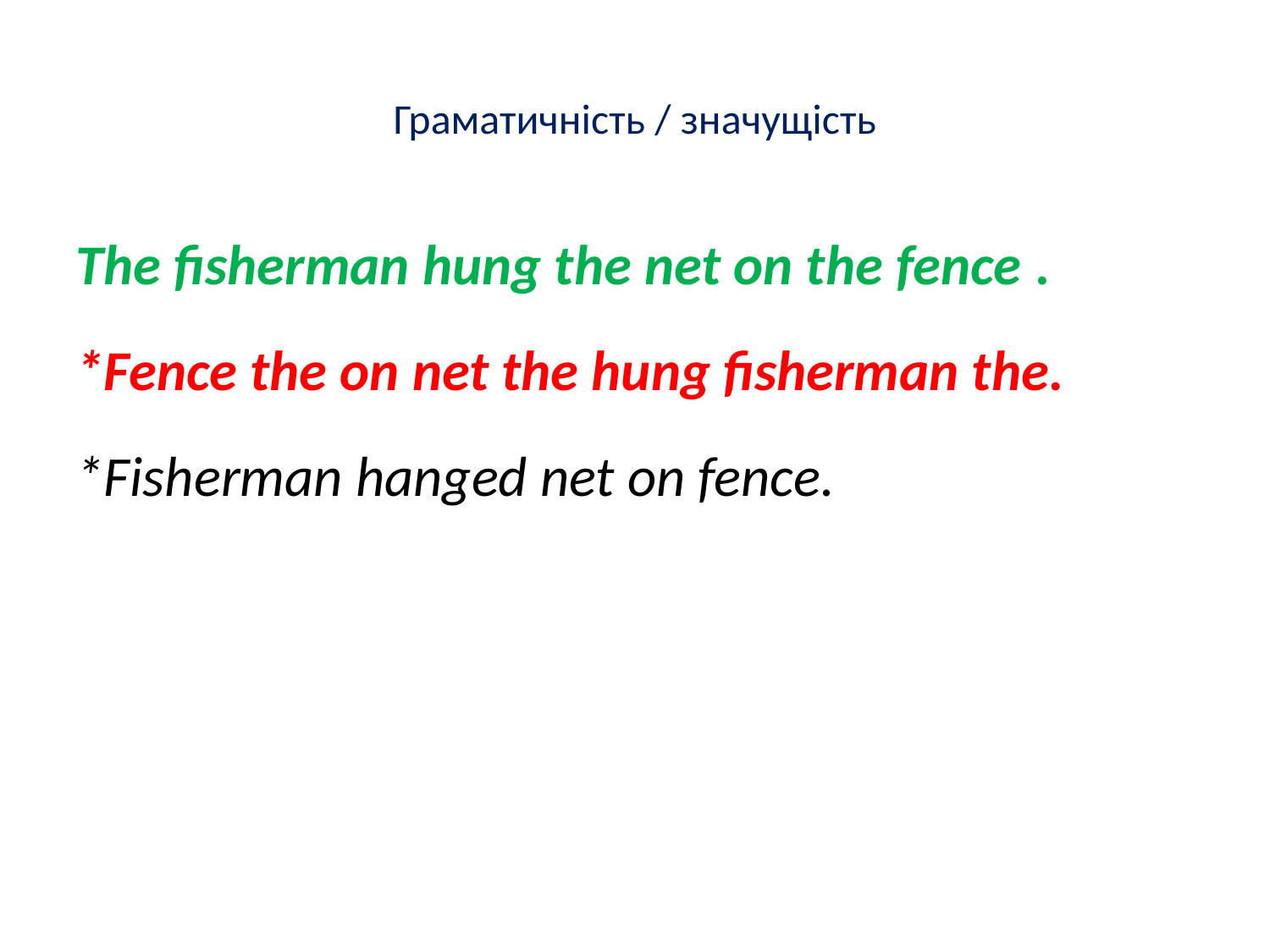

Граматичність / значущість
The fisherman hung the net on the fence .

*Fence the on net the hung fisherman the.

*Fisherman hanged net on fence.